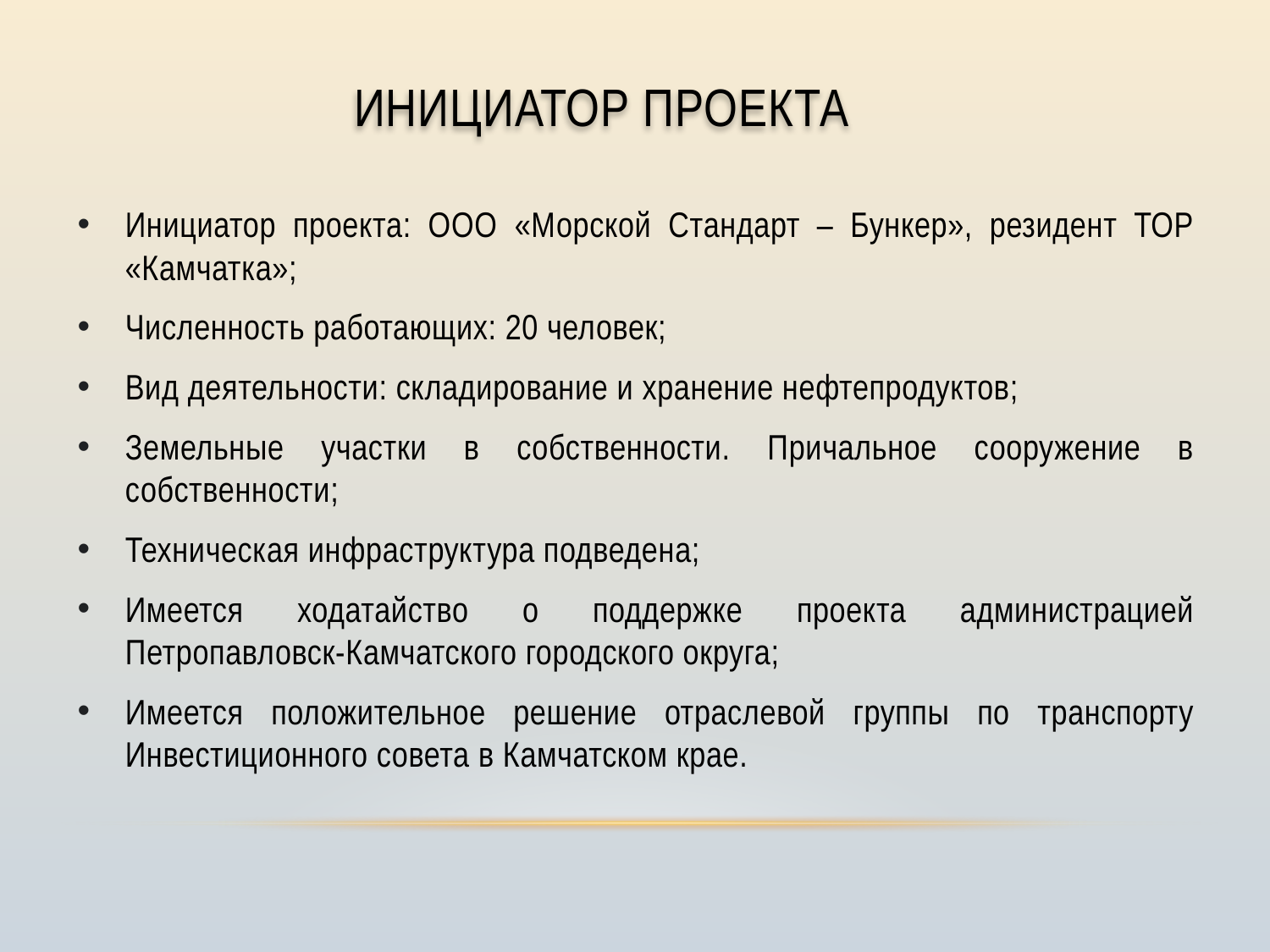

# Инициатор проекта
Инициатор проекта: ООО «Морской Стандарт – Бункер», резидент ТОР «Камчатка»;
Численность работающих: 20 человек;
Вид деятельности: складирование и хранение нефтепродуктов;
Земельные участки в собственности. Причальное сооружение в собственности;
Техническая инфраструктура подведена;
Имеется ходатайство о поддержке проекта администрацией Петропавловск-Камчатского городского округа;
Имеется положительное решение отраслевой группы по транспорту Инвестиционного совета в Камчатском крае.